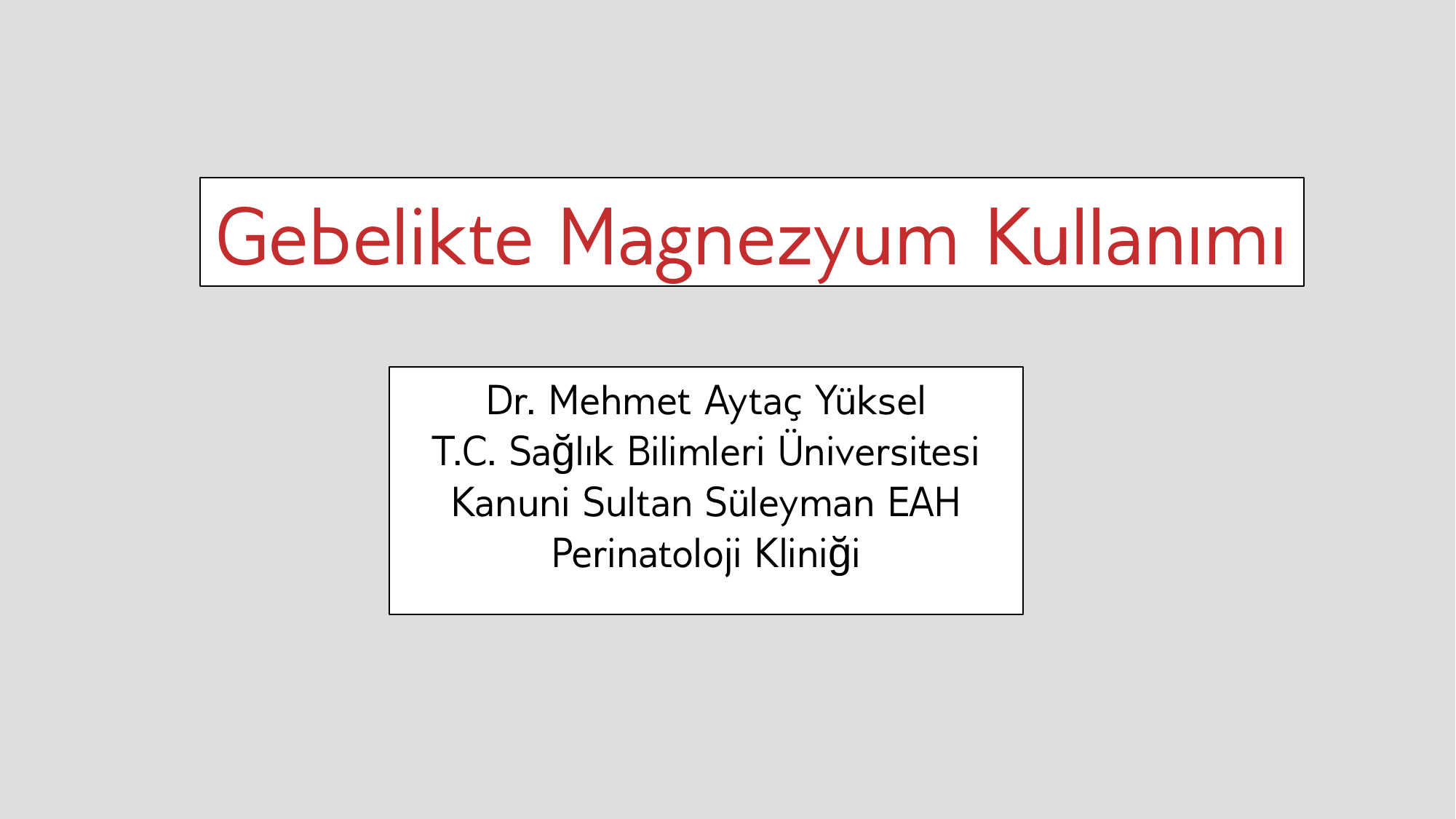

Gebelikte Magnezyum Kullanımı
Dr. Mehmet Aytaç Yüksel
T.C. Sağlık Bilimleri Üniversitesi
Kanuni Sultan Süleyman EAH
Perinatoloji Kliniği